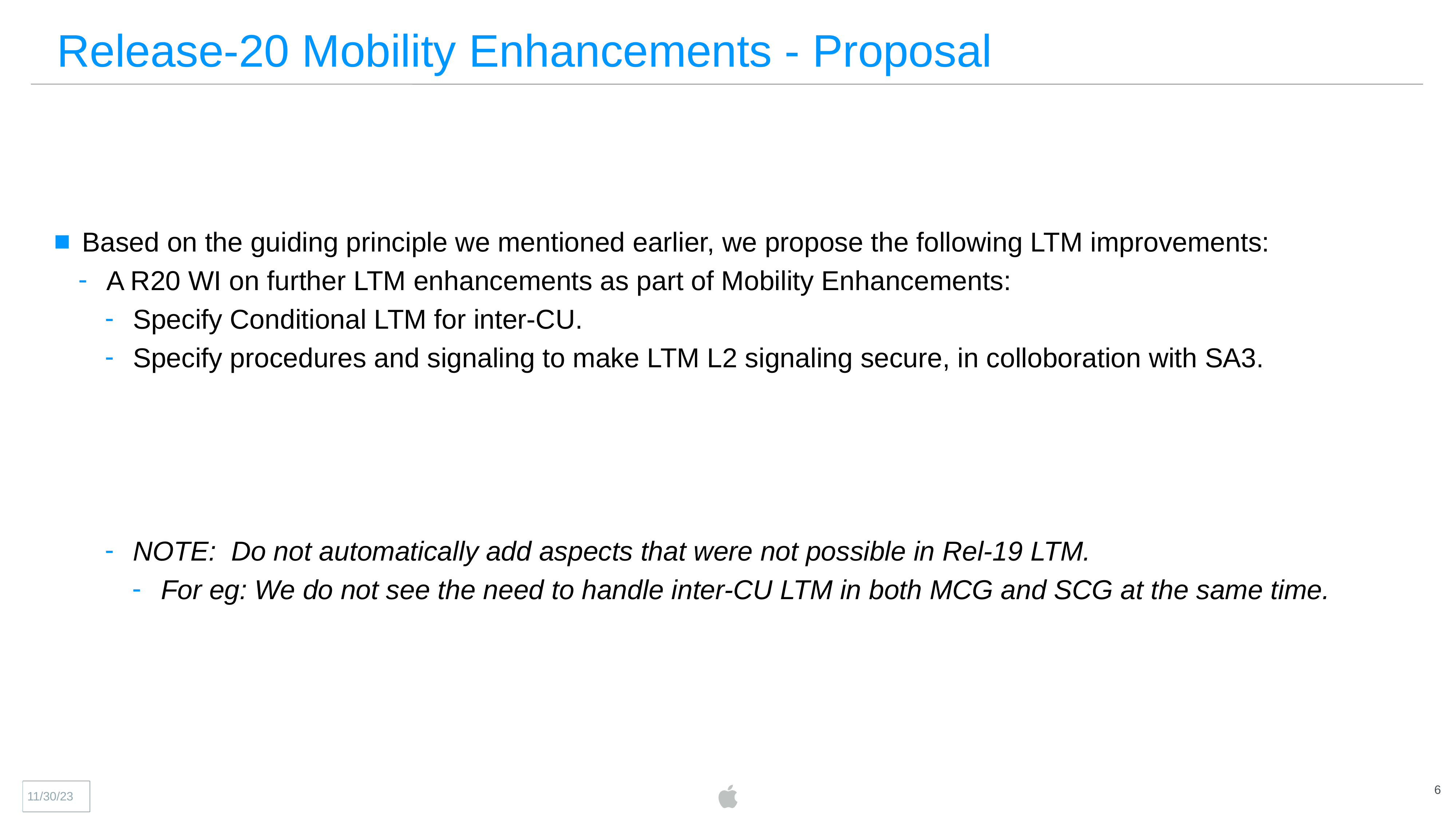

Release-20 Mobility Enhancements - Proposal

Based on the guiding principle we mentioned earlier, we propose the following LTM improvements:
A R20 WI on further LTM enhancements as part of Mobility Enhancements:
Specify Conditional LTM for inter-CU.
Specify procedures and signaling to make LTM L2 signaling secure, in colloboration with SA3.

NOTE:  Do not automatically add aspects that were not possible in Rel-19 LTM.
For eg: We do not see the need to handle inter-CU LTM in both MCG and SCG at the same time.
6